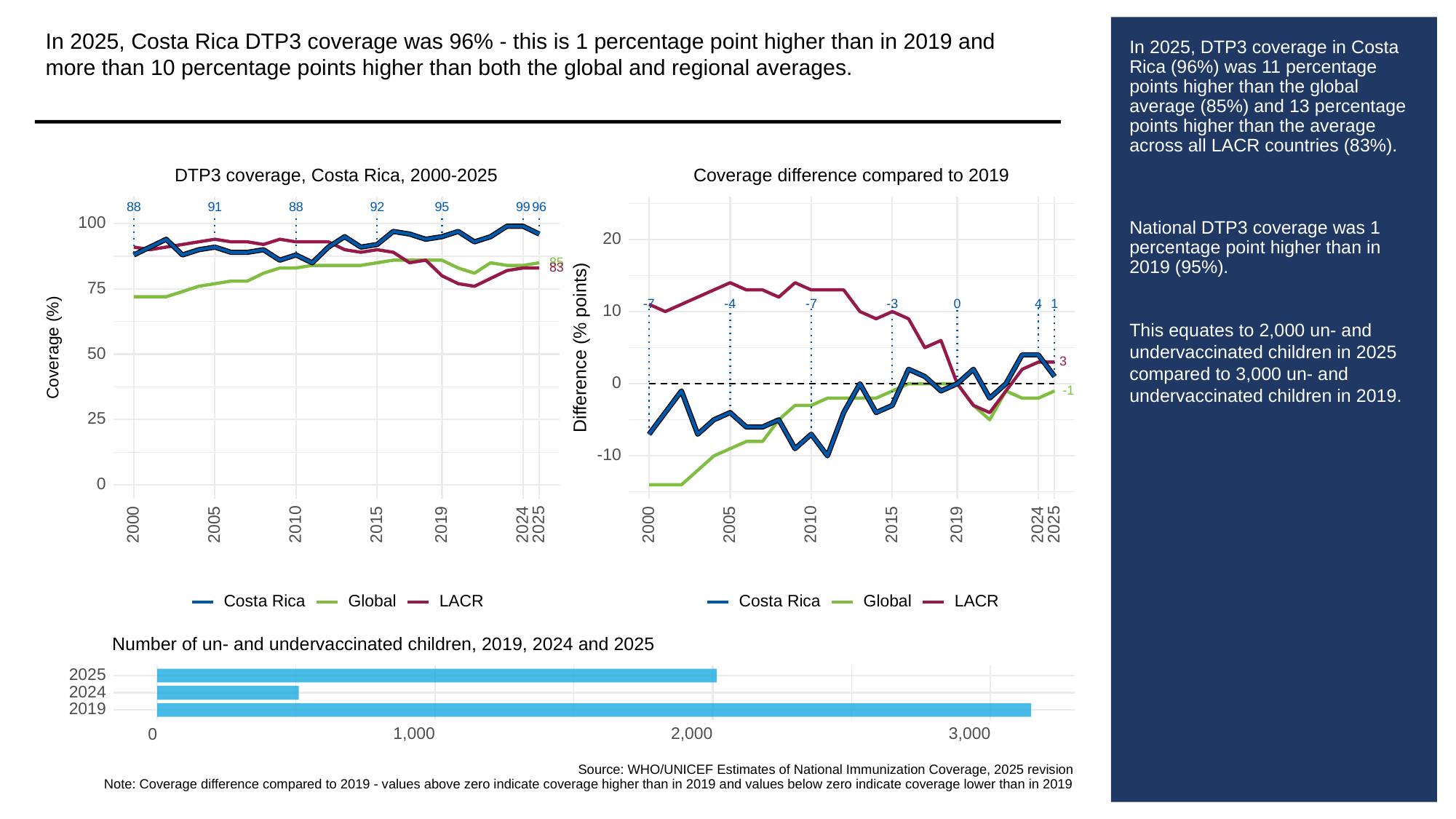

In 2025, Costa Rica DTP3 coverage was 96% - this is 1 percentage point higher than in 2019 and more than 10 percentage points higher than both the global and regional averages.
# In 2025, DTP3 coverage in Costa Rica (96%) was 11 percentage points higher than the global average (85%) and 13 percentage points higher than the average across all LACR countries (83%).

National DTP3 coverage was 1 percentage point higher than in 2019 (95%).

This equates to 2,000 un- and undervaccinated children in 2025 compared to 3,000 un- and undervaccinated children in 2019.

DTP3 coverage, Costa Rica, 2000-2025
Coverage difference compared to 2019

88
91
88
92
95
99
96

100

20

85

83

75

-3
0
1
-4
4
-7
-7
10

Difference (% points)
Coverage (%)

50

3
0

-1

25

-10

0

2000
2005
2010
2015
2019
2024
2025
2000
2005
2010
2015
2019
2024
2025
Costa Rica
Global
LACR
Costa Rica
Global
LACR

Number of un- and undervaccinated children, 2019, 2024 and 2025

2025

2024

2019

1,000
2,000
3,000
0
Source: WHO/UNICEF Estimates of National Immunization Coverage, 2025 revision
Note: Coverage difference compared to 2019 - values above zero indicate coverage higher than in 2019 and values below zero indicate coverage lower than in 2019